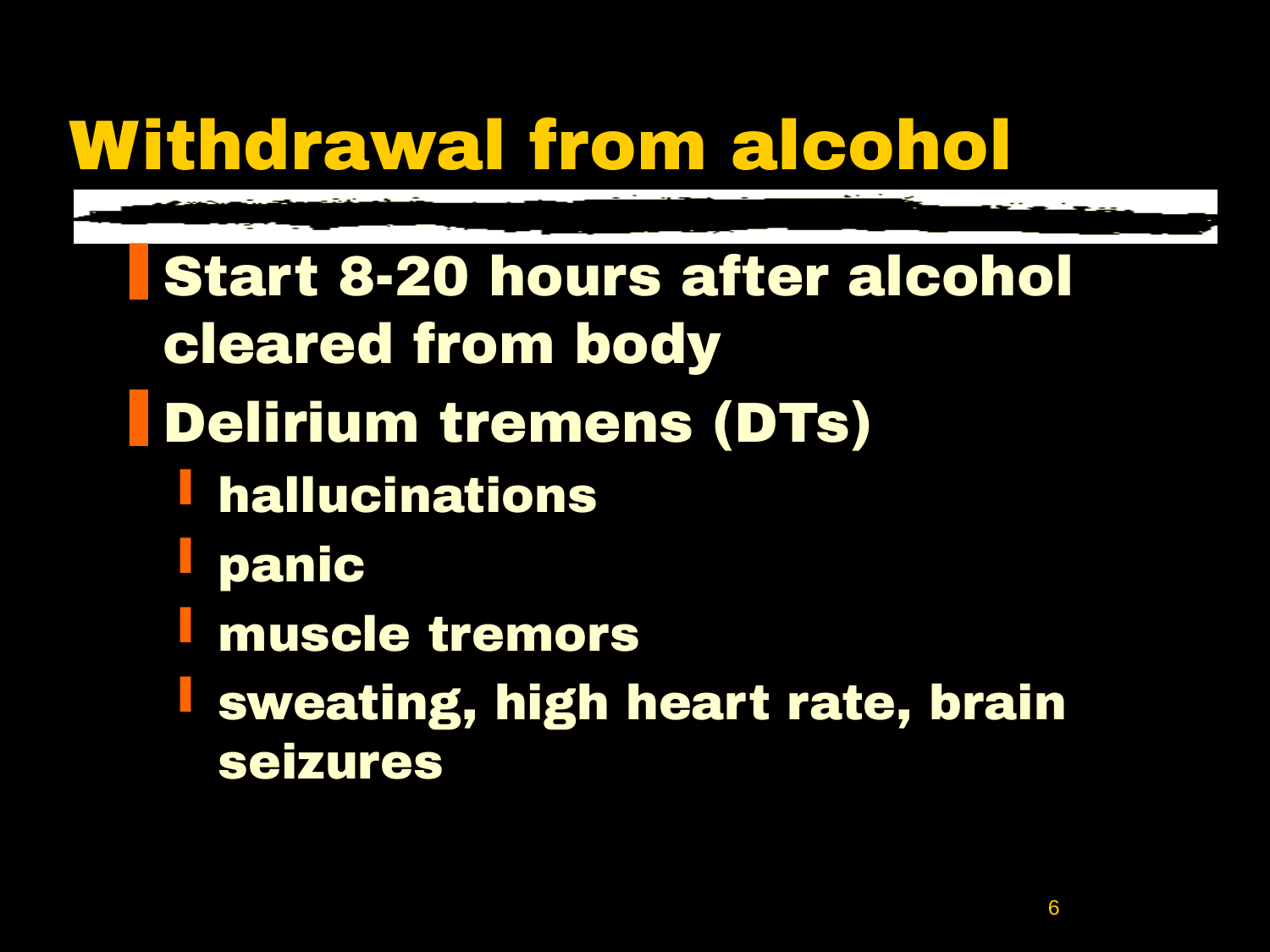

# Withdrawal from alcohol
Start 8-20 hours after alcohol cleared from body
Delirium tremens (DTs)
hallucinations
panic
muscle tremors
sweating, high heart rate, brain seizures